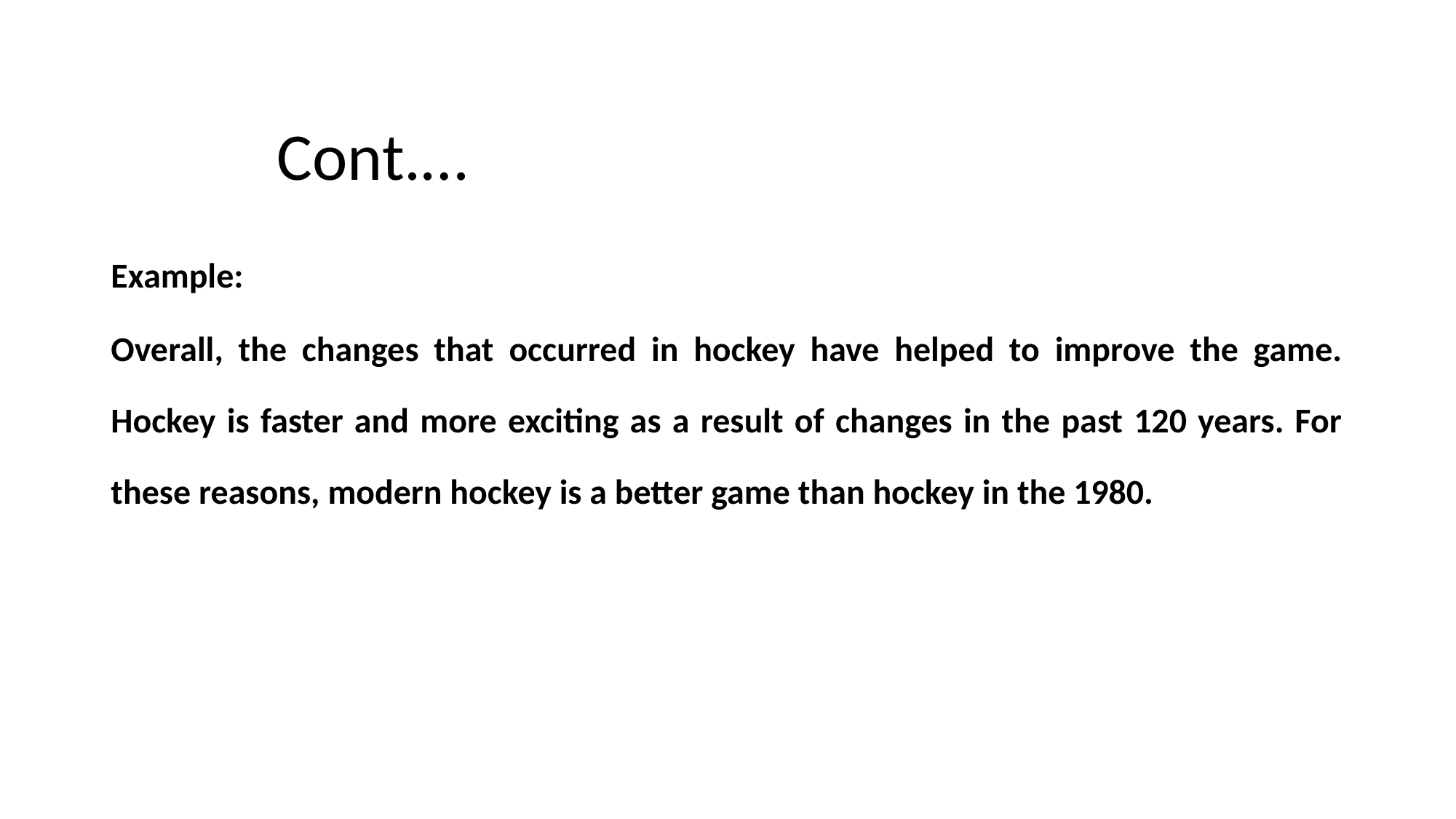

# Cont.…
Example:
Overall, the changes that occurred in hockey have helped to improve the game. Hockey is faster and more exciting as a result of changes in the past 120 years. For these reasons, modern hockey is a better game than hockey in the 1980.